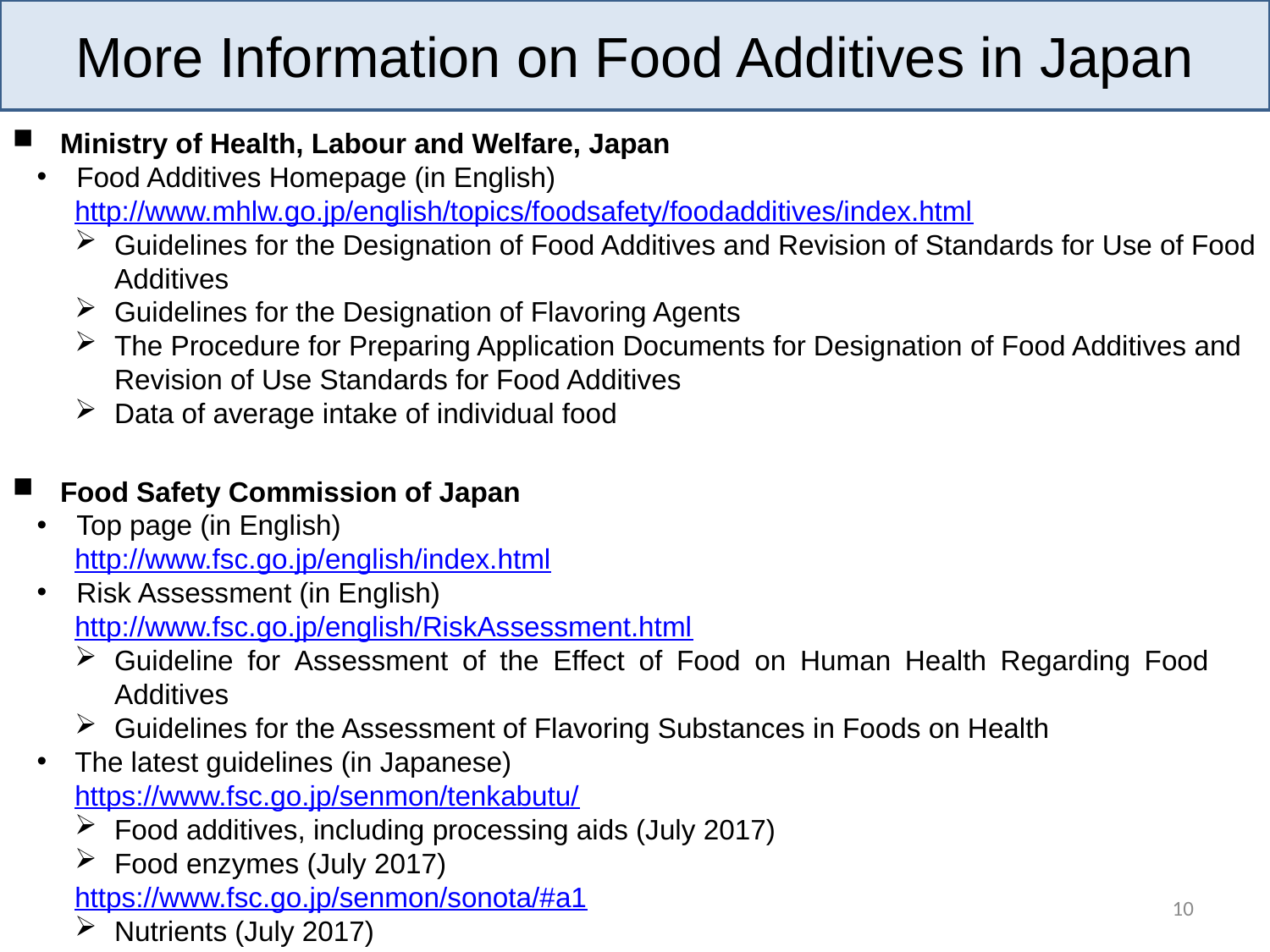

More Information on Food Additives in Japan
Ministry of Health, Labour and Welfare, Japan
Food Additives Homepage (in English)
http://www.mhlw.go.jp/english/topics/foodsafety/foodadditives/index.html
Guidelines for the Designation of Food Additives and Revision of Standards for Use of Food Additives
Guidelines for the Designation of Flavoring Agents
The Procedure for Preparing Application Documents for Designation of Food Additives and Revision of Use Standards for Food Additives
Data of average intake of individual food

Food Safety Commission of Japan
Top page (in English)
http://www.fsc.go.jp/english/index.html
Risk Assessment (in English)
http://www.fsc.go.jp/english/RiskAssessment.html
Guideline for Assessment of the Effect of Food on Human Health Regarding Food Additives
Guidelines for the Assessment of Flavoring Substances in Foods on Health
The latest guidelines (in Japanese)
https://www.fsc.go.jp/senmon/tenkabutu/
Food additives, including processing aids (July 2017)
Food enzymes (July 2017)
https://www.fsc.go.jp/senmon/sonota/#a1
Nutrients (July 2017)
10